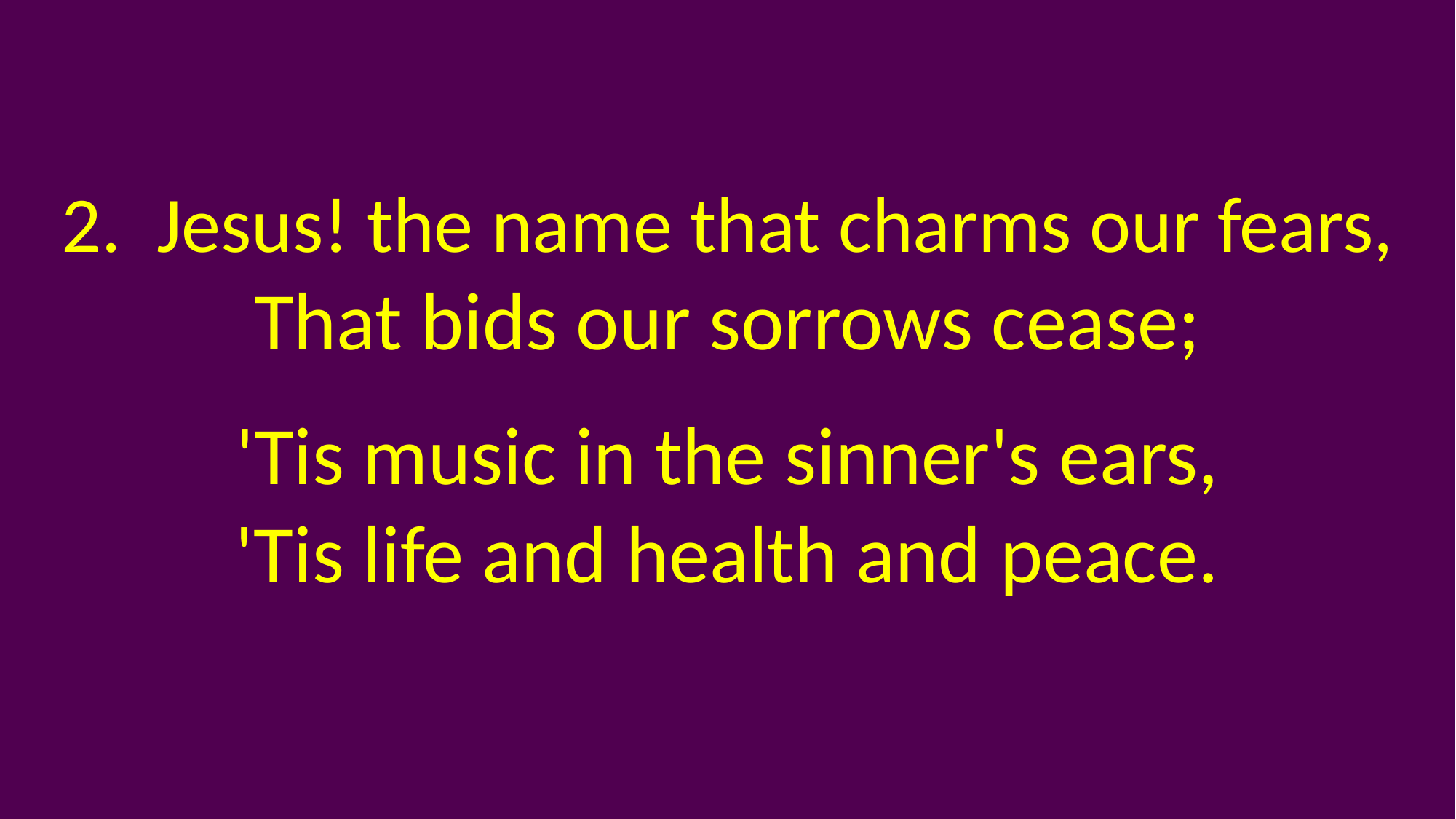

2.  Jesus! the name that charms our fears,
That bids our sorrows cease;
'Tis music in the sinner's ears,
'Tis life and health and peace.